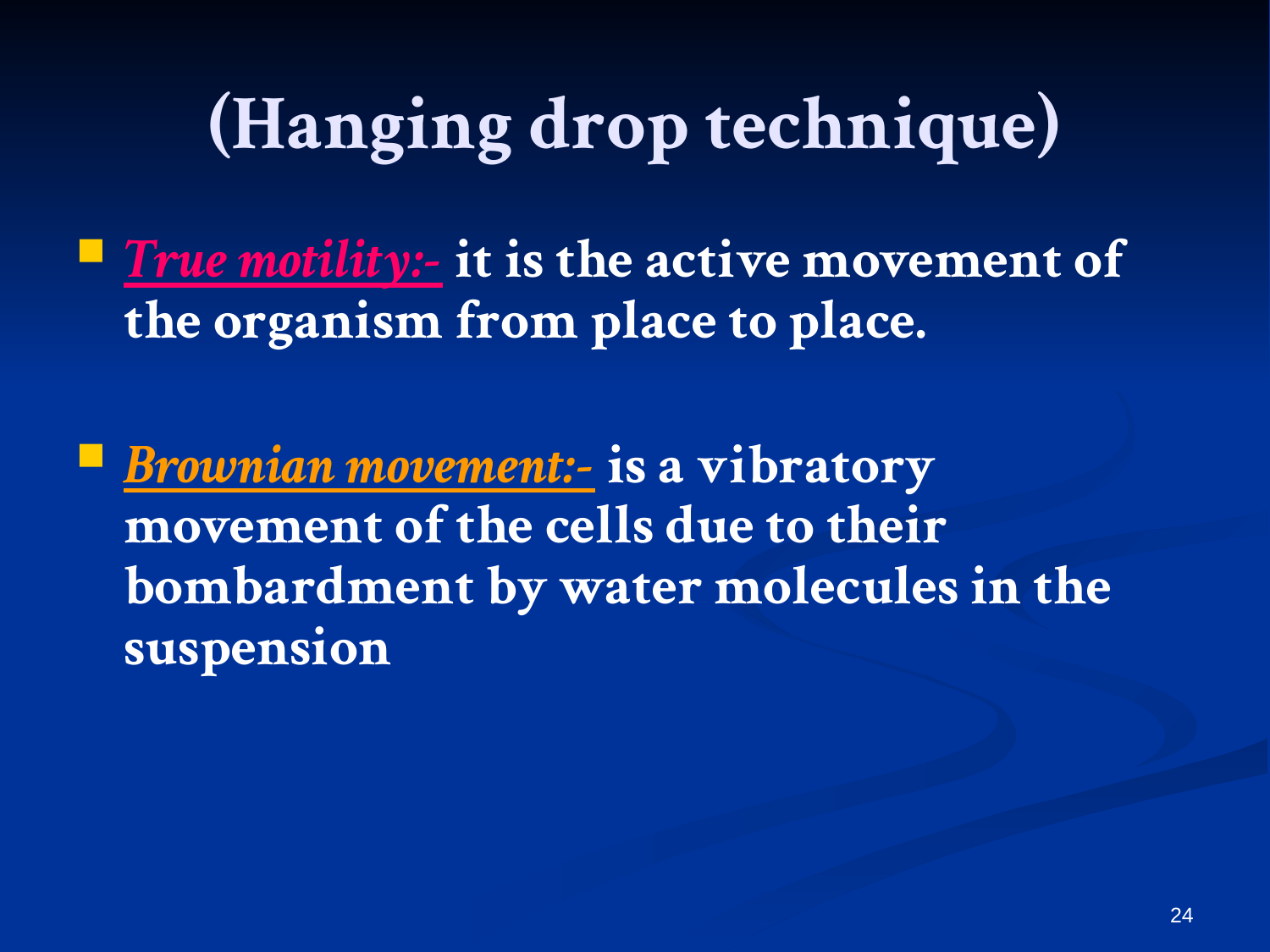

# (Hanging drop technique)
True motility:- it is the active movement of the organism from place to place.

Brownian movement:- is a vibratory movement of the cells due to their bombardment by water molecules in the suspension
24